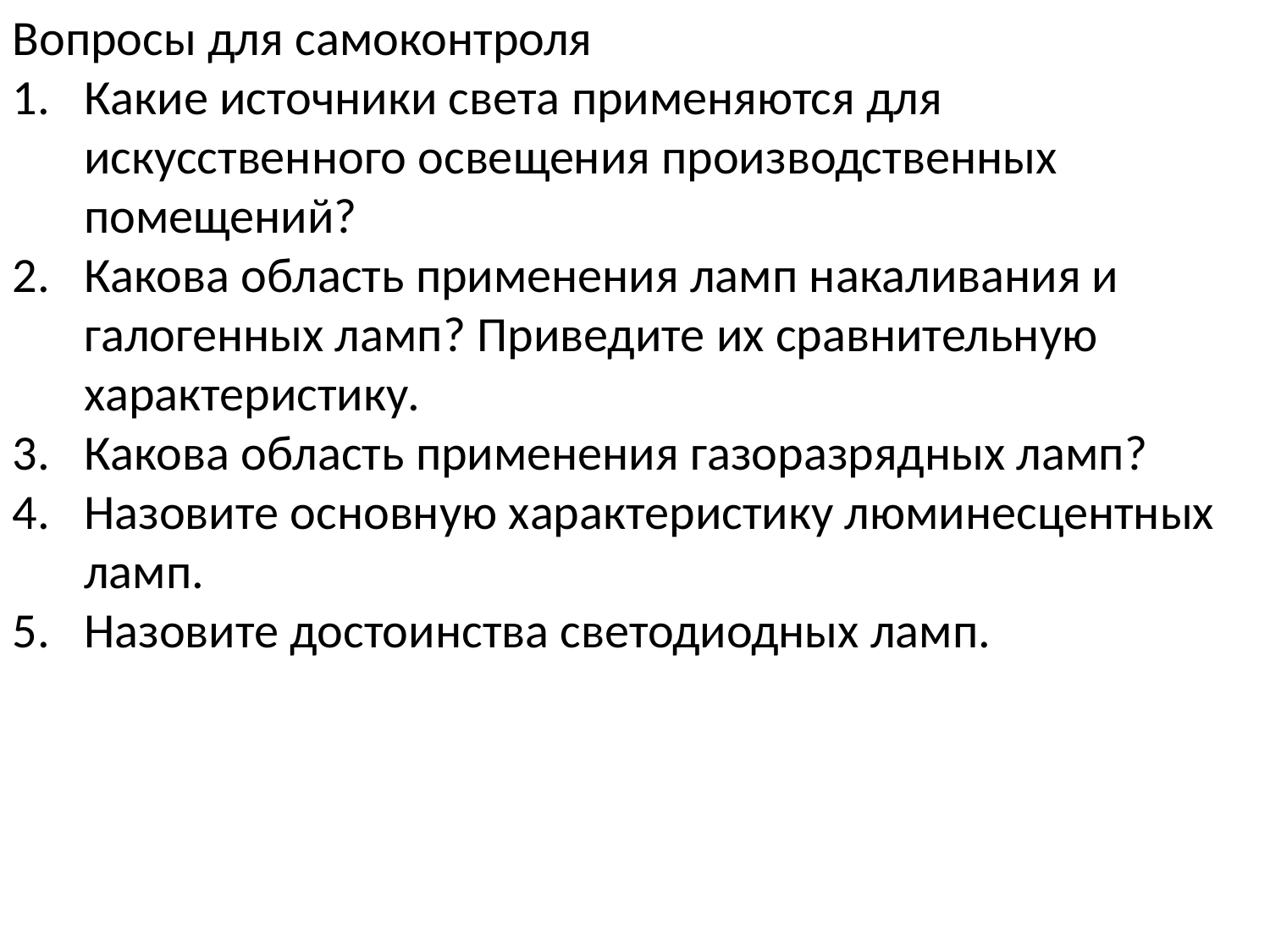

Вопросы для самоконтроля
Какие источники света применяются для искусственного освещения производственных помещений?
Какова область применения ламп накаливания и галогенных ламп? Приведите их сравнительную характеристику.
Какова область применения газоразрядных ламп?
Назовите основную характеристику люминесцентных ламп.
Назовите достоинства светодиодных ламп.